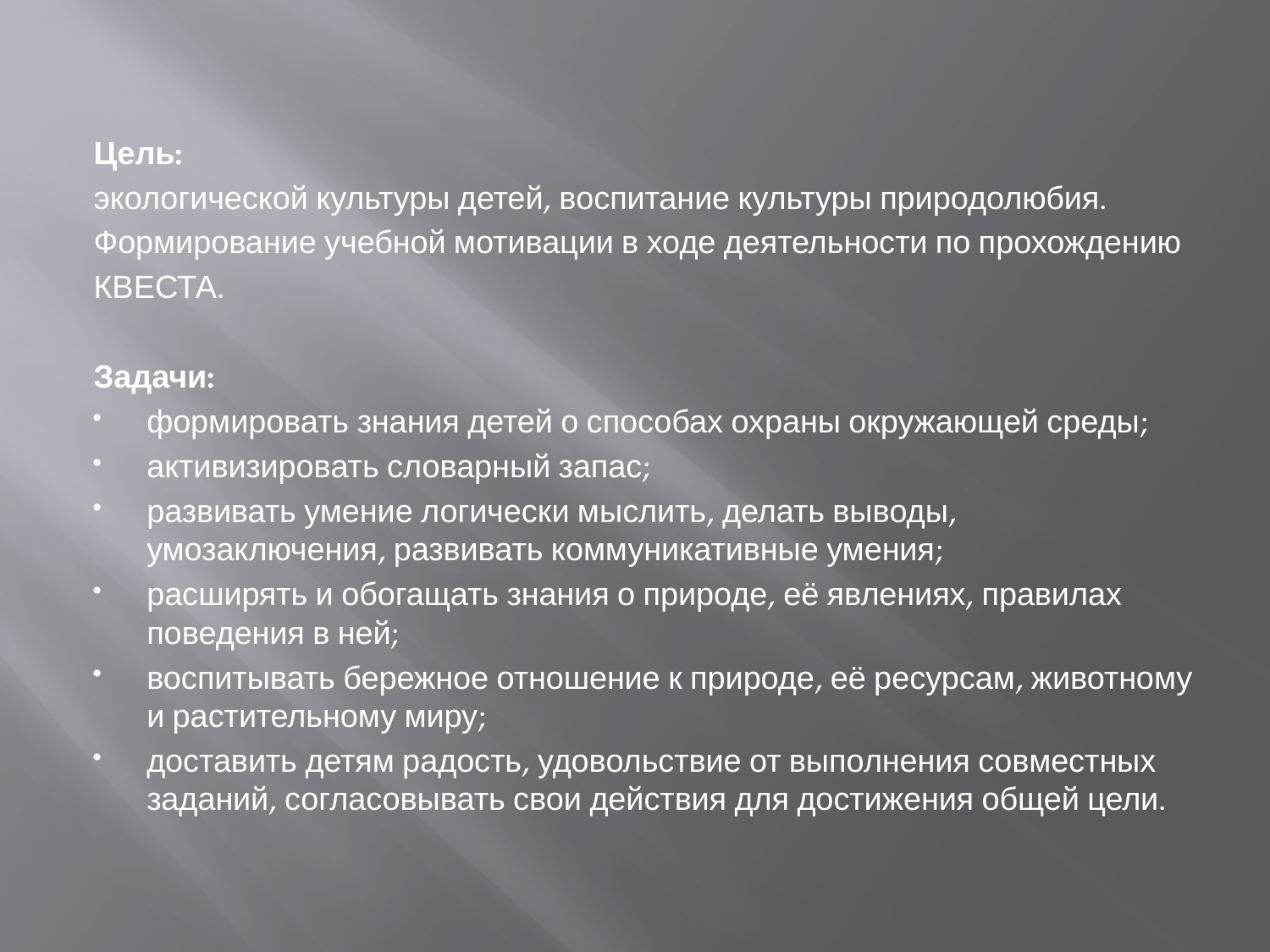

Цель:
экологической культуры детей, воспитание культуры природолюбия.
Формирование учебной мотивации в ходе деятельности по прохождению
КВЕСТА.

Задачи:
формировать знания детей о способах охраны окружающей среды;
активизировать словарный запас;
развивать умение логически мыслить, делать выводы, умозаключения, развивать коммуникативные умения;
расширять и обогащать знания о природе, её явлениях, правилах поведения в ней;
воспитывать бережное отношение к природе, её ресурсам, животному и растительному миру;
доставить детям радость, удовольствие от выполнения совместных заданий, согласовывать свои действия для достижения общей цели.